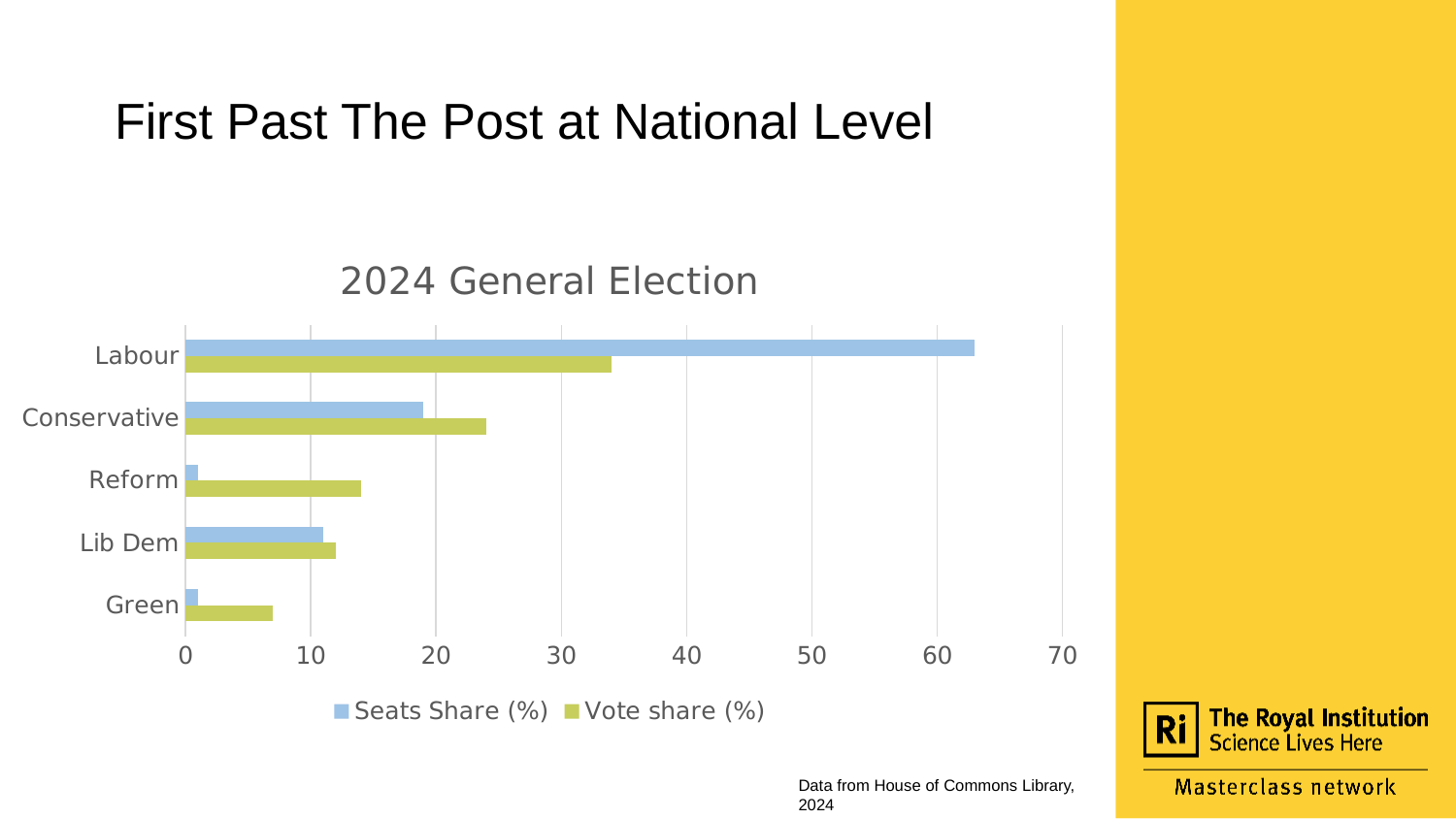

# First Past The Post at National Level

### Chart: 2024 General Election

| Category | Vote share (%) | Seats Share (%) |
|---|---|---|
| Green | 7.0 | 1.0 |
| Lib Dem | 12.0 | 11.0 |
| Reform | 14.0 | 1.0 |
| Conservative | 24.0 | 19.0 |
| Labour | 34.0 | 63.0 |
Data from House of Commons Library, 2024